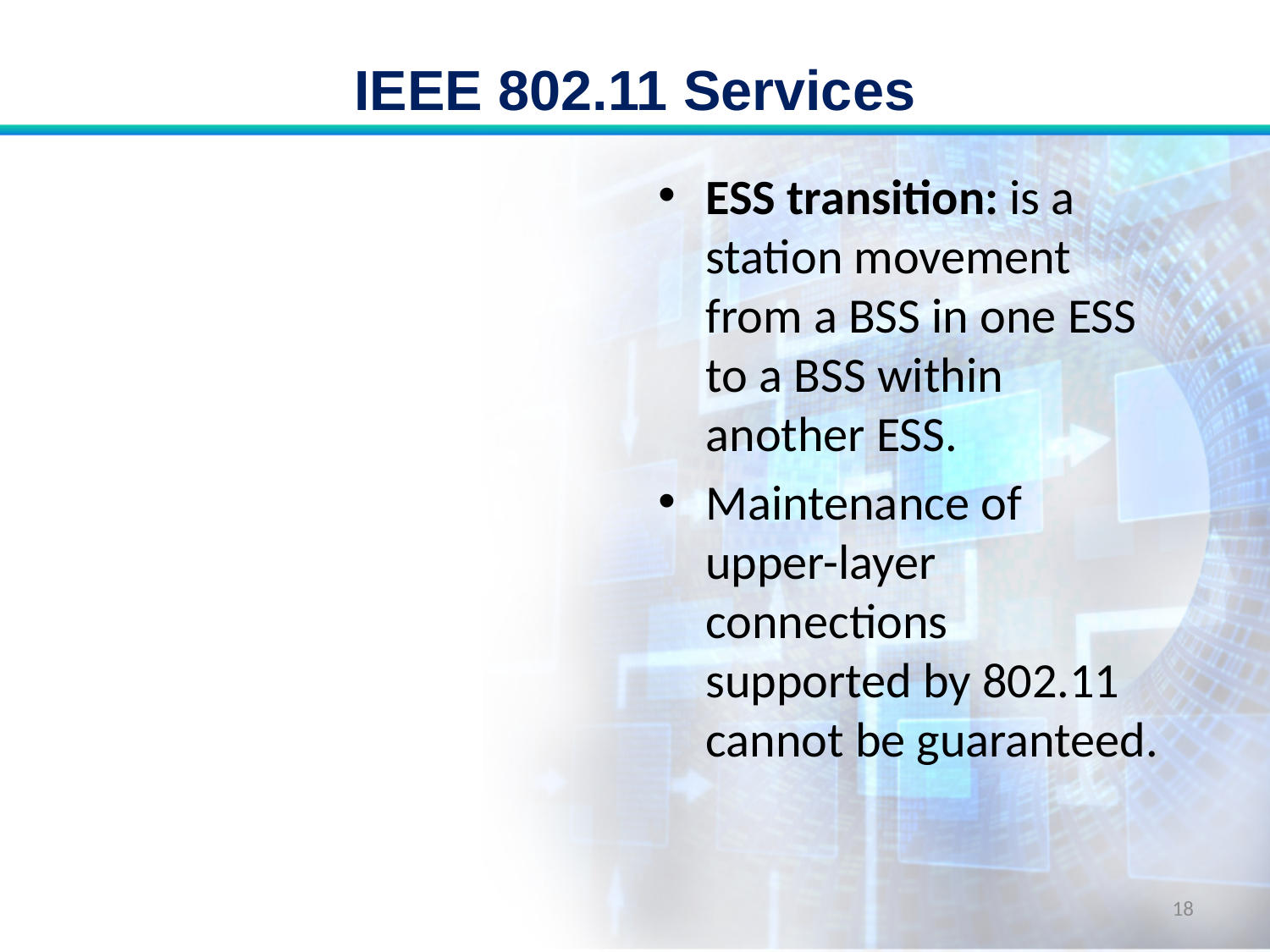

# IEEE 802.11 Services
ESS transition: is a station movement from a BSS in one ESS to a BSS within another ESS.
Maintenance of upper-layer connections supported by 802.11 cannot be guaranteed.
18